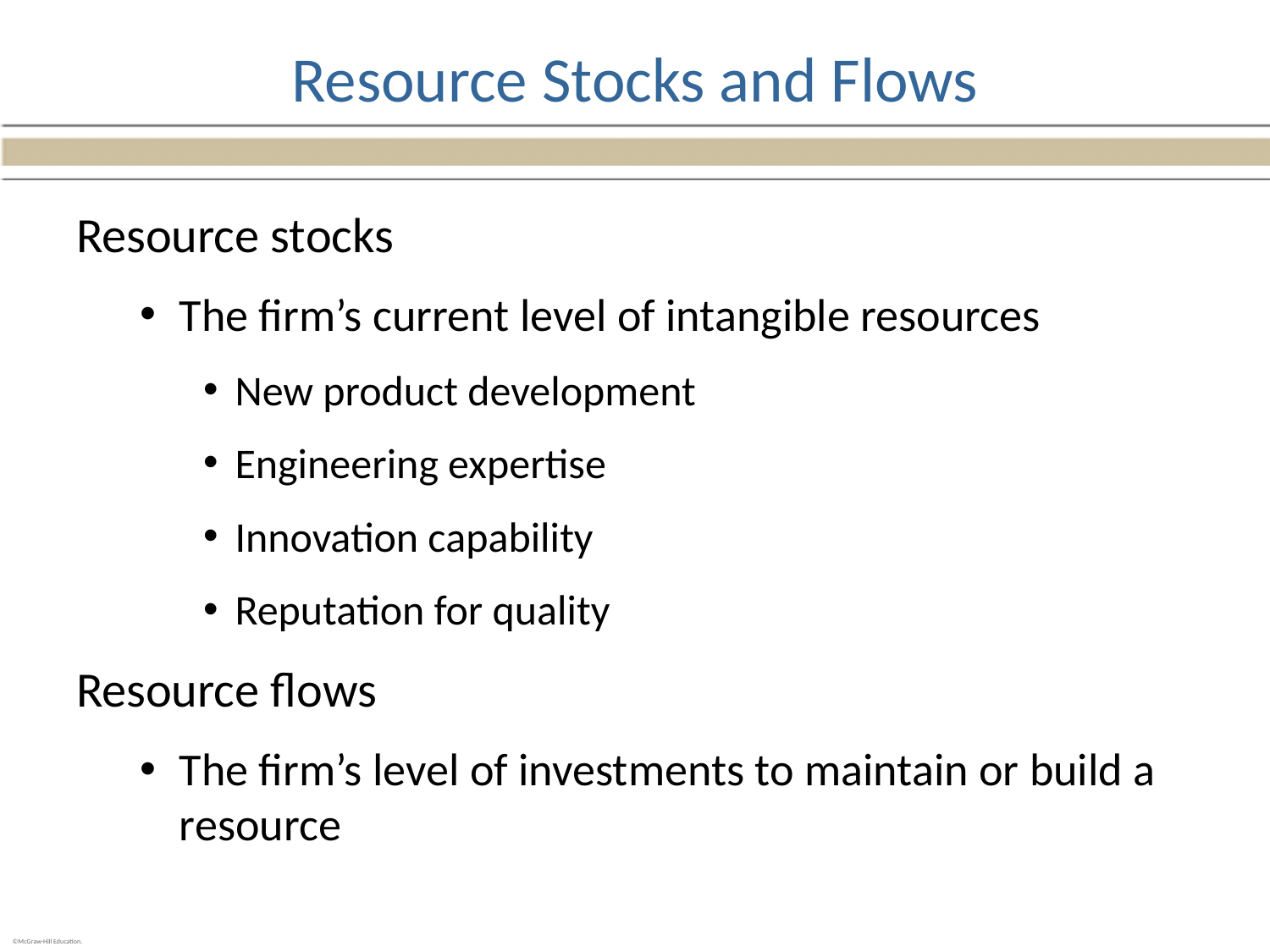

# Resource Stocks and Flows
Resource stocks
The firm’s current level of intangible resources
New product development
Engineering expertise
Innovation capability
Reputation for quality
Resource flows
The firm’s level of investments to maintain or build a resource